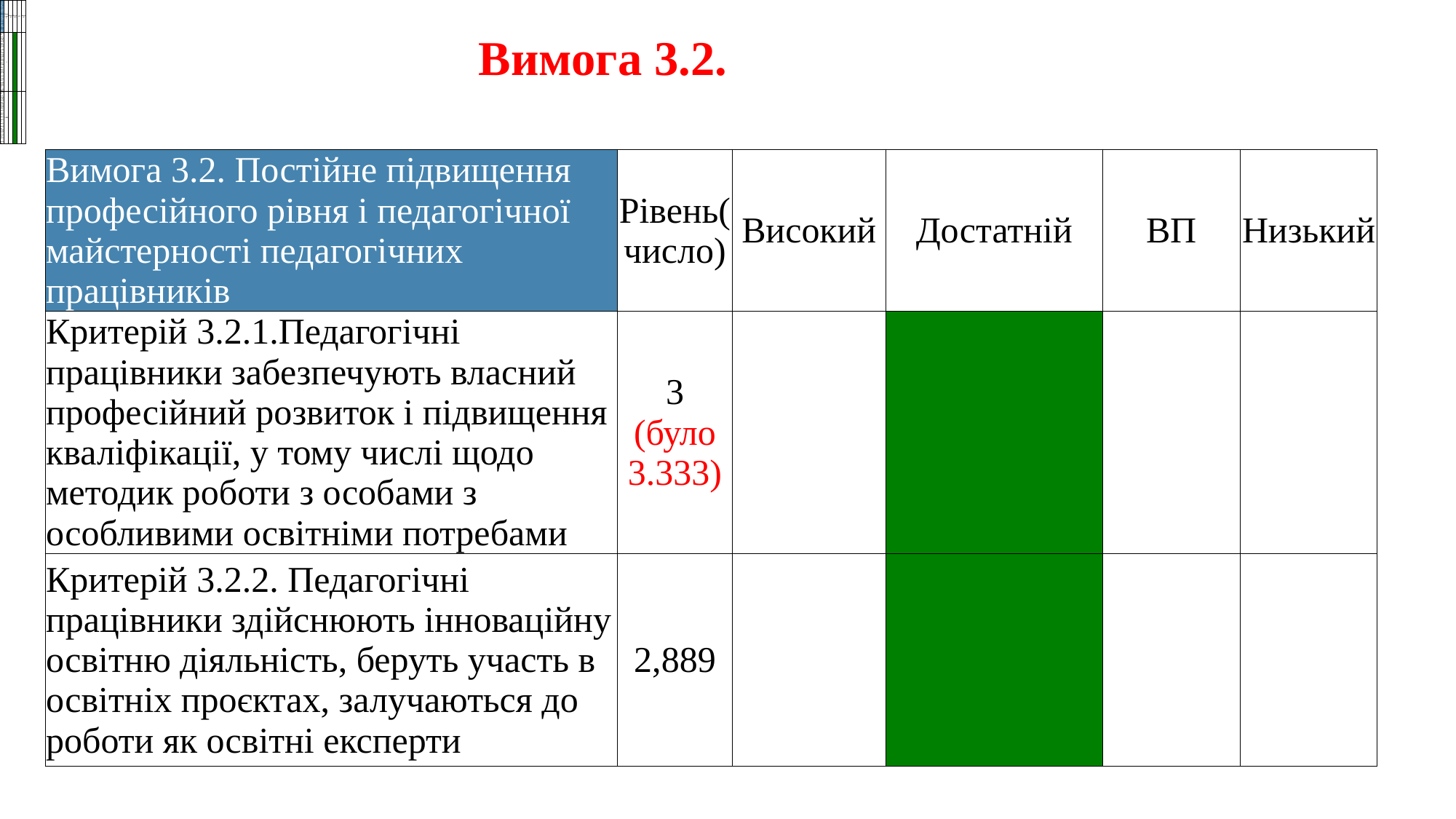

#
| Вимога 3.2. Постійне підвищення професійного рівня і педагогічної майстерності педагогічних працівників | Рівень(число) | Високий | Достатній | ВП | Низький |
| --- | --- | --- | --- | --- | --- |
| Критерій 3.2.1.Педагогічні працівники забезпечують власний професійний розвиток і підвищення кваліфікації, у тому числі щодо методик роботи з особами з особливими освітніми потребами | 3 |  |  |  |  |
| Критерій 3.2.2. Педагогічні працівники здійснюють інноваційну освітню діяльність, беруть участь в освітніх проєктах, залучаються до роботи як освітні експерти | 2,889 |  |  |  |  |
Вимога 3.2.
| Вимога 3.2. Постійне підвищення професійного рівня і педагогічної майстерності педагогічних працівників | Рівень(число) | Високий | Достатній | ВП | Низький |
| --- | --- | --- | --- | --- | --- |
| Критерій 3.2.1.Педагогічні працівники забезпечують власний професійний розвиток і підвищення кваліфікації, у тому числі щодо методик роботи з особами з особливими освітніми потребами | 3 (було 3.333) |  |  |  |  |
| Критерій 3.2.2. Педагогічні працівники здійснюють інноваційну освітню діяльність, беруть участь в освітніх проєктах, залучаються до роботи як освітні експерти | 2,889 |  |  |  |  |